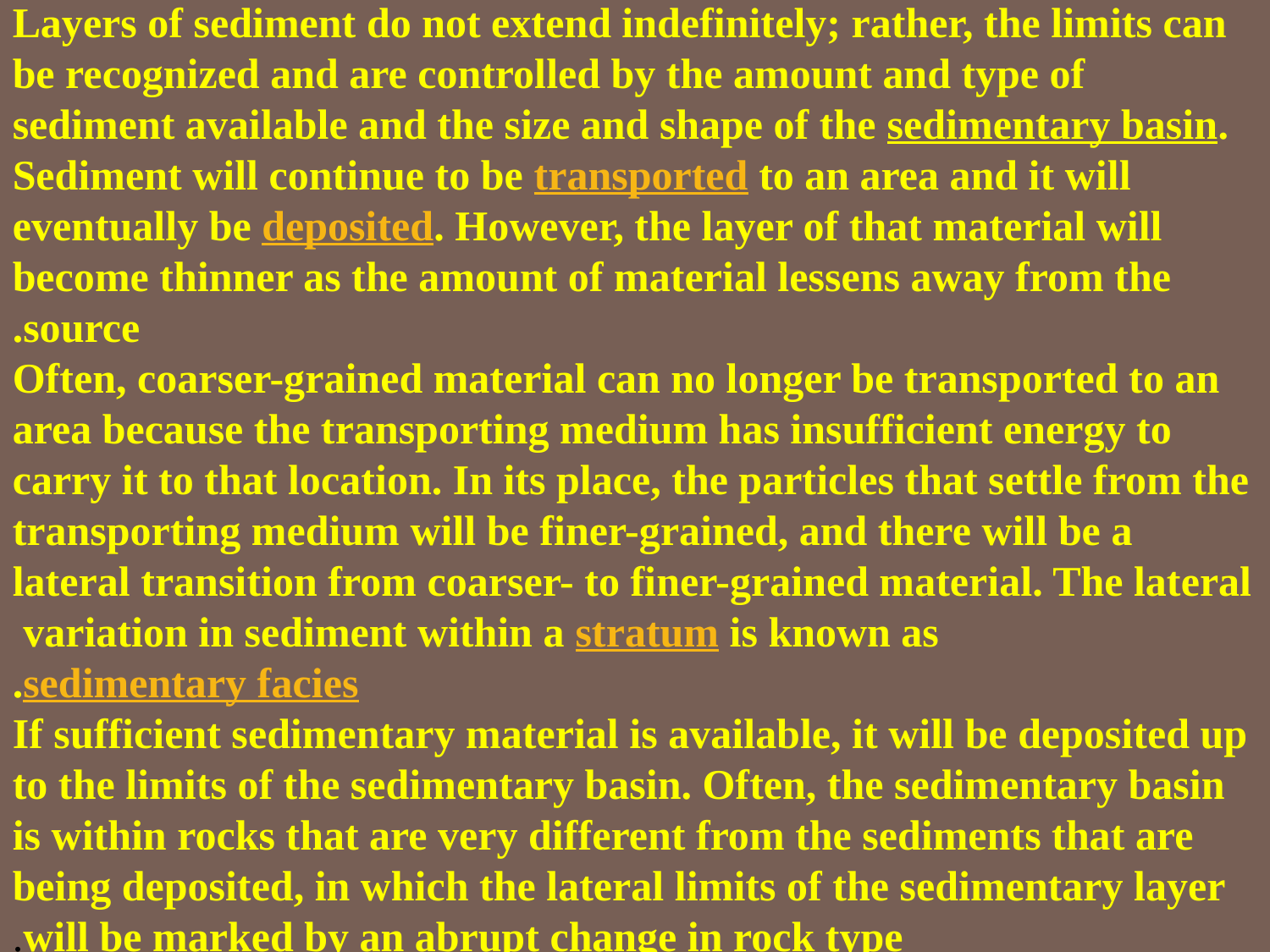

Layers of sediment do not extend indefinitely; rather, the limits can be recognized and are controlled by the amount and type of sediment available and the size and shape of the sedimentary basin. Sediment will continue to be transported to an area and it will eventually be deposited. However, the layer of that material will become thinner as the amount of material lessens away from the source.
Often, coarser-grained material can no longer be transported to an area because the transporting medium has insufficient energy to carry it to that location. In its place, the particles that settle from the transporting medium will be finer-grained, and there will be a lateral transition from coarser- to finer-grained material. The lateral variation in sediment within a stratum is known as sedimentary facies.
If sufficient sedimentary material is available, it will be deposited up to the limits of the sedimentary basin. Often, the sedimentary basin is within rocks that are very different from the sediments that are being deposited, in which the lateral limits of the sedimentary layer will be marked by an abrupt change in rock type.